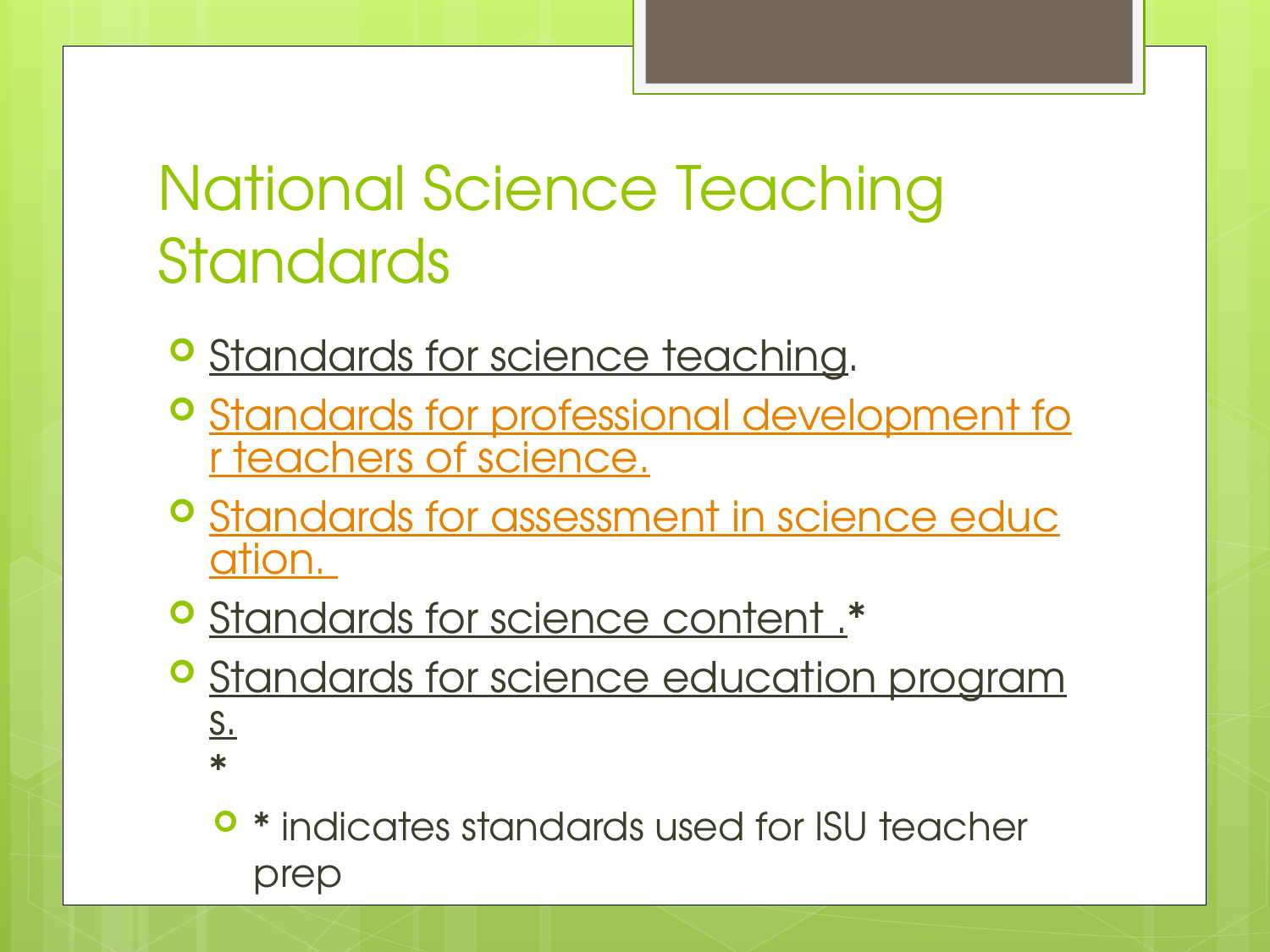

# National Science Teaching Standards
Standards for science teaching.
Standards for professional development for teachers of science.
Standards for assessment in science education.
Standards for science content .*
Standards for science education programs.*
* indicates standards used for ISU teacher prep